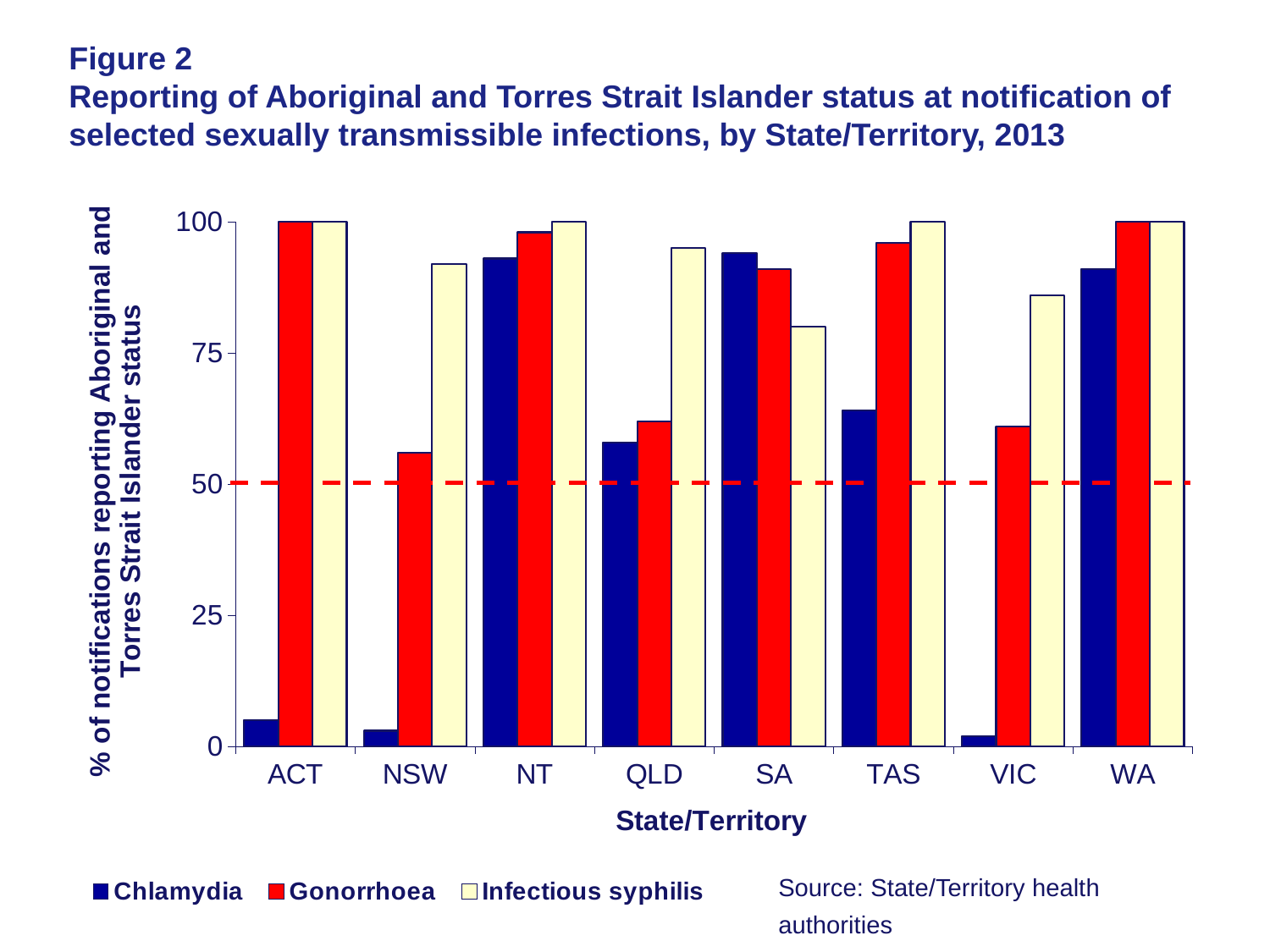

Figure 2
Reporting of Aboriginal and Torres Strait Islander status at notification of selected sexually transmissible infections, by State/Territory, 2013

### Chart

| Category | Chlamydia | Gonorrhoea | Infectious syphilis |
|---|---|---|---|
| ACT | 5.0 | 100.0 | 100.0 |
| NSW | 3.0 | 56.0 | 92.0 |
| NT | 93.0 | 98.0 | 100.0 |
| QLD | 58.0 | 62.0 | 95.0 |
| SA | 94.0 | 91.0 | 80.0 |
| TAS | 64.0 | 96.0 | 100.0 |
| VIC | 2.0 | 61.0 | 86.0 |
| WA | 91.0 | 100.0 | 100.0 |
Source: State/Territory health authorities